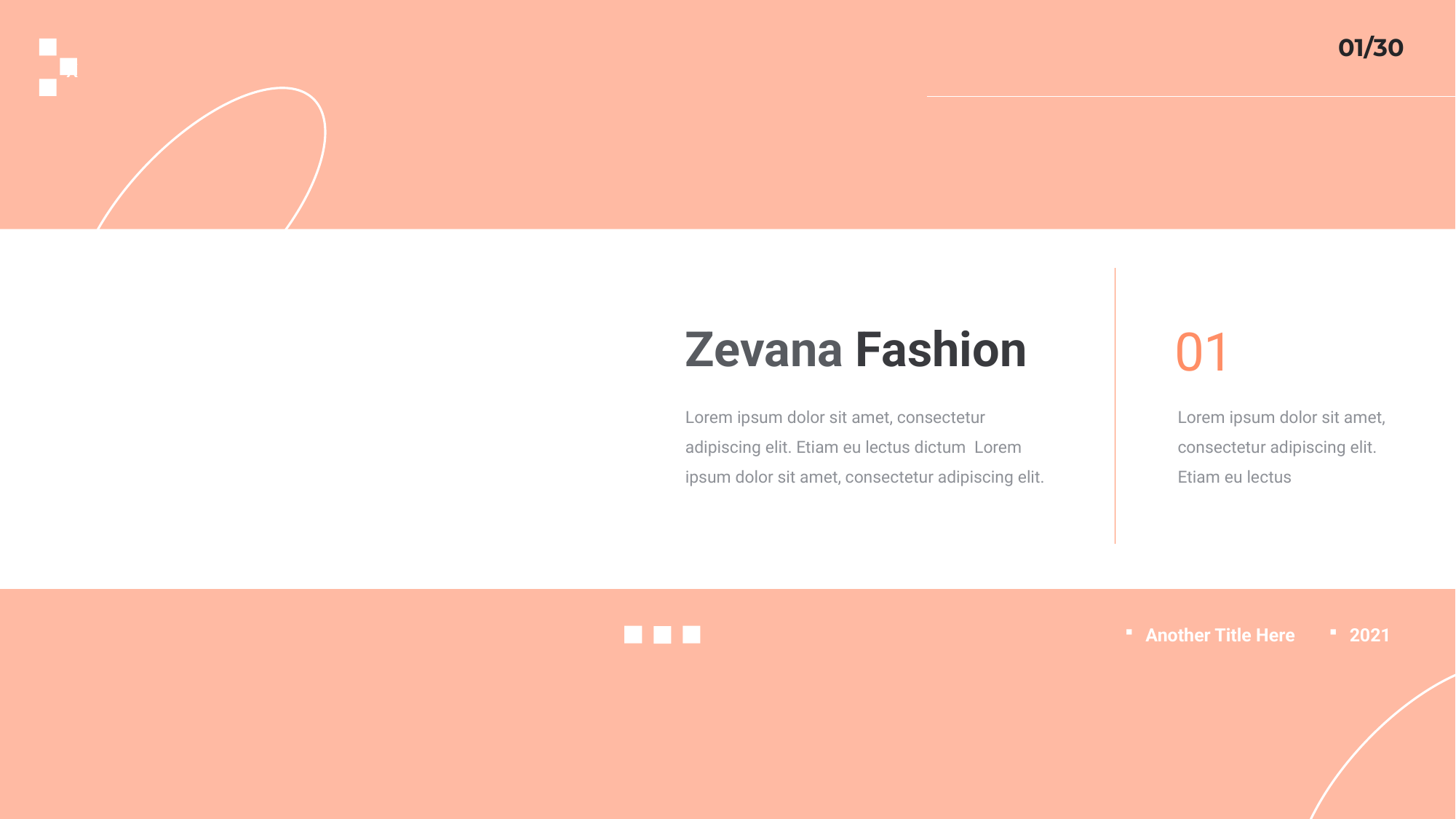

01/30

x

01
Zevana Fashion
Lorem ipsum dolor sit amet, consectetur adipiscing elit. Etiam eu lectus
Lorem ipsum dolor sit amet, consectetur adipiscing elit. Etiam eu lectus dictum  Lorem ipsum dolor sit amet, consectetur adipiscing elit.
Another Title Here
2021